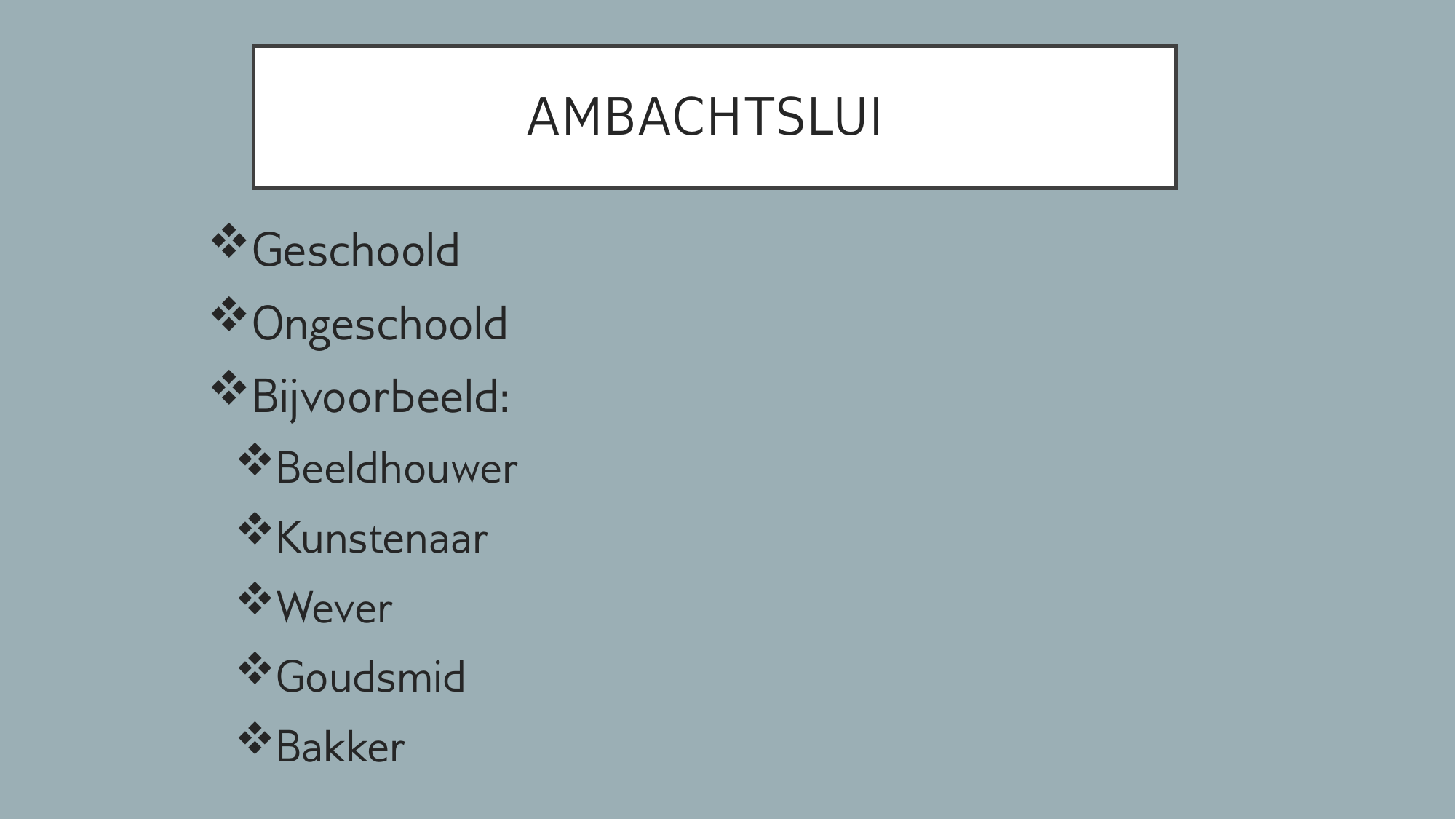

# Ambachtslui
Geschoold
Ongeschoold
Bijvoorbeeld:
Beeldhouwer
Kunstenaar
Wever
Goudsmid
Bakker